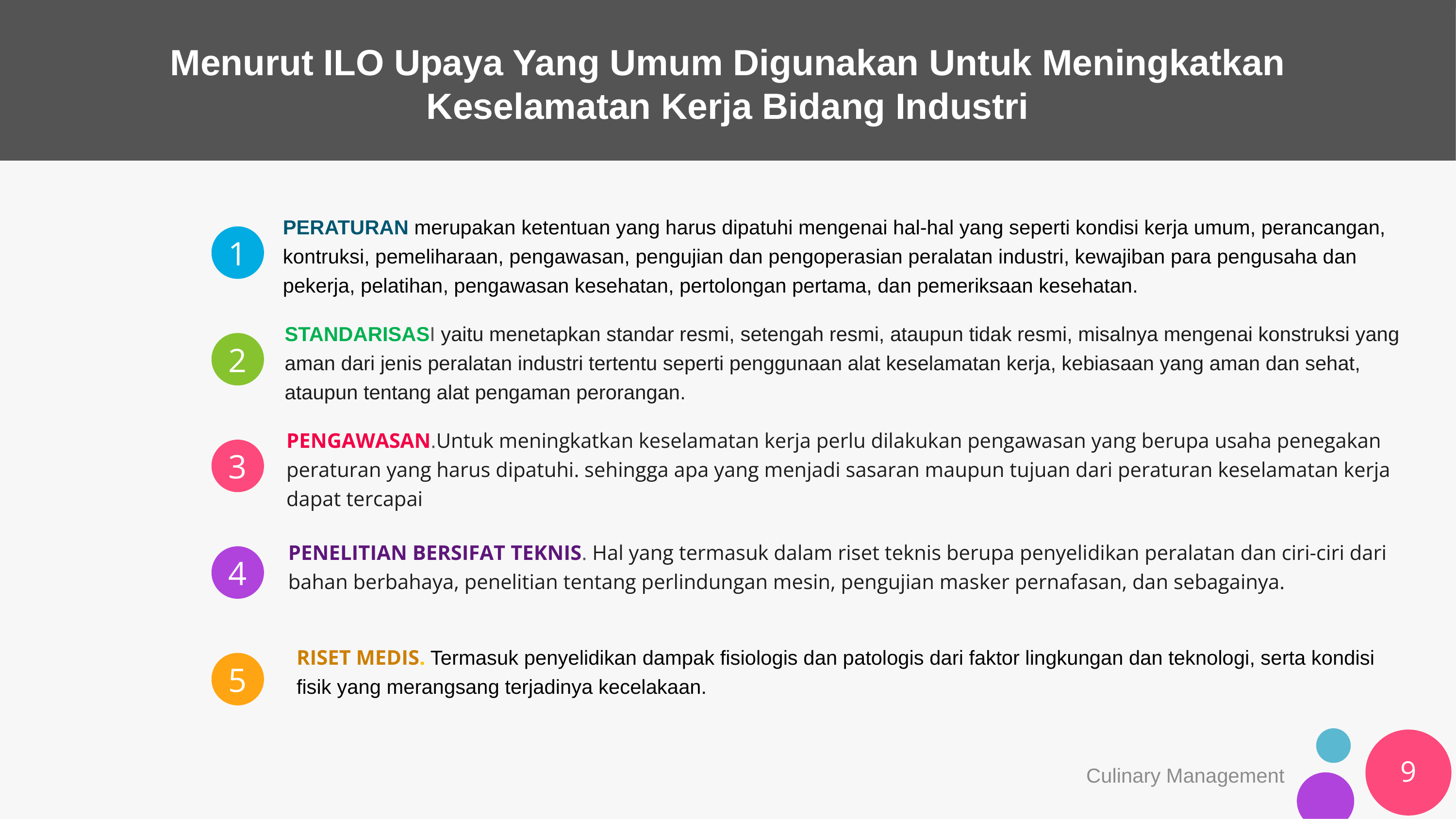

# Menurut ILO Upaya Yang Umum Digunakan Untuk Meningkatkan Keselamatan Kerja Bidang Industri
PERATURAN merupakan ketentuan yang harus dipatuhi mengenai hal-hal yang seperti kondisi kerja umum, perancangan, kontruksi, pemeliharaan, pengawasan, pengujian dan pengoperasian peralatan industri, kewajiban para pengusaha dan pekerja, pelatihan, pengawasan kesehatan, pertolongan pertama, dan pemeriksaan kesehatan.
STANDARISASI yaitu menetapkan standar resmi, setengah resmi, ataupun tidak resmi, misalnya mengenai konstruksi yang aman dari jenis peralatan industri tertentu seperti penggunaan alat keselamatan kerja, kebiasaan yang aman dan sehat, ataupun tentang alat pengaman perorangan.
PENGAWASAN.Untuk meningkatkan keselamatan kerja perlu dilakukan pengawasan yang berupa usaha penegakan peraturan yang harus dipatuhi. sehingga apa yang menjadi sasaran maupun tujuan dari peraturan keselamatan kerja dapat tercapai
PENELITIAN BERSIFAT TEKNIS. Hal yang termasuk dalam riset teknis berupa penyelidikan peralatan dan ciri-ciri dari bahan berbahaya, penelitian tentang perlindungan mesin, pengujian masker pernafasan, dan sebagainya.
RISET MEDIS. Termasuk penyelidikan dampak fisiologis dan patologis dari faktor lingkungan dan teknologi, serta kondisi fisik yang merangsang terjadinya kecelakaan.
9
Culinary Management